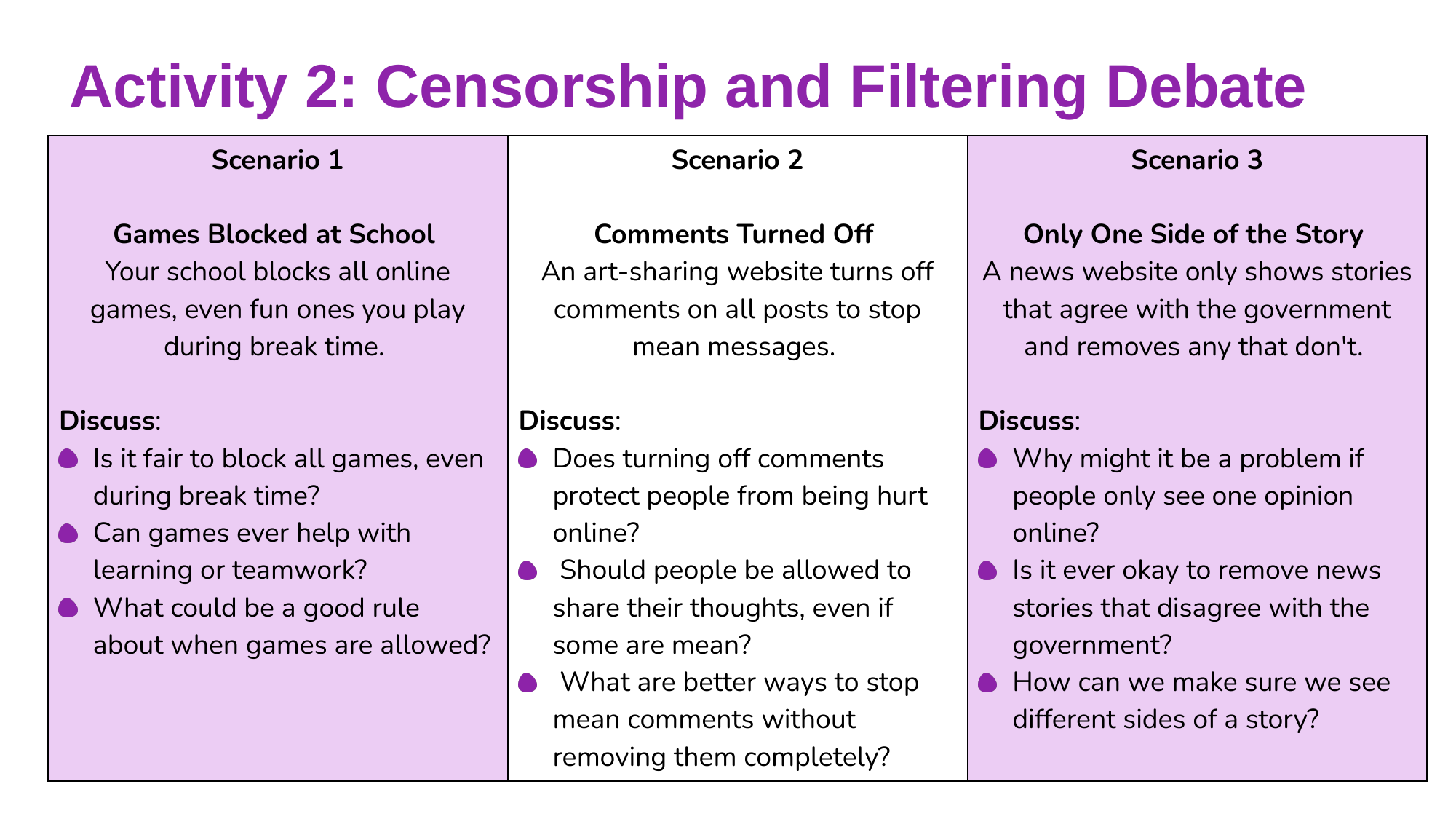

# Activity 2: Censorship and Filtering Debate
| Scenario 1   Games Blocked at School  Your school blocks all online games, even fun ones you play during break time.  Discuss: Is it fair to block all games, even during break time? Can games ever help with learning or teamwork? What could be a good rule about when games are allowed? | Scenario 2 Comments Turned Off An art-sharing website turns off comments on all posts to stop mean messages. Discuss: Does turning off comments protect people from being hurt online? Should people be allowed to share their thoughts, even if some are mean? What are better ways to stop mean comments without removing them completely? | Scenario 3   Only One Side of the Story  A news website only shows stories that agree with the government and removes any that don't.  Discuss: Why might it be a problem if people only see one opinion online? Is it ever okay to remove news stories that disagree with the government? How can we make sure we see different sides of a story? |
| --- | --- | --- |